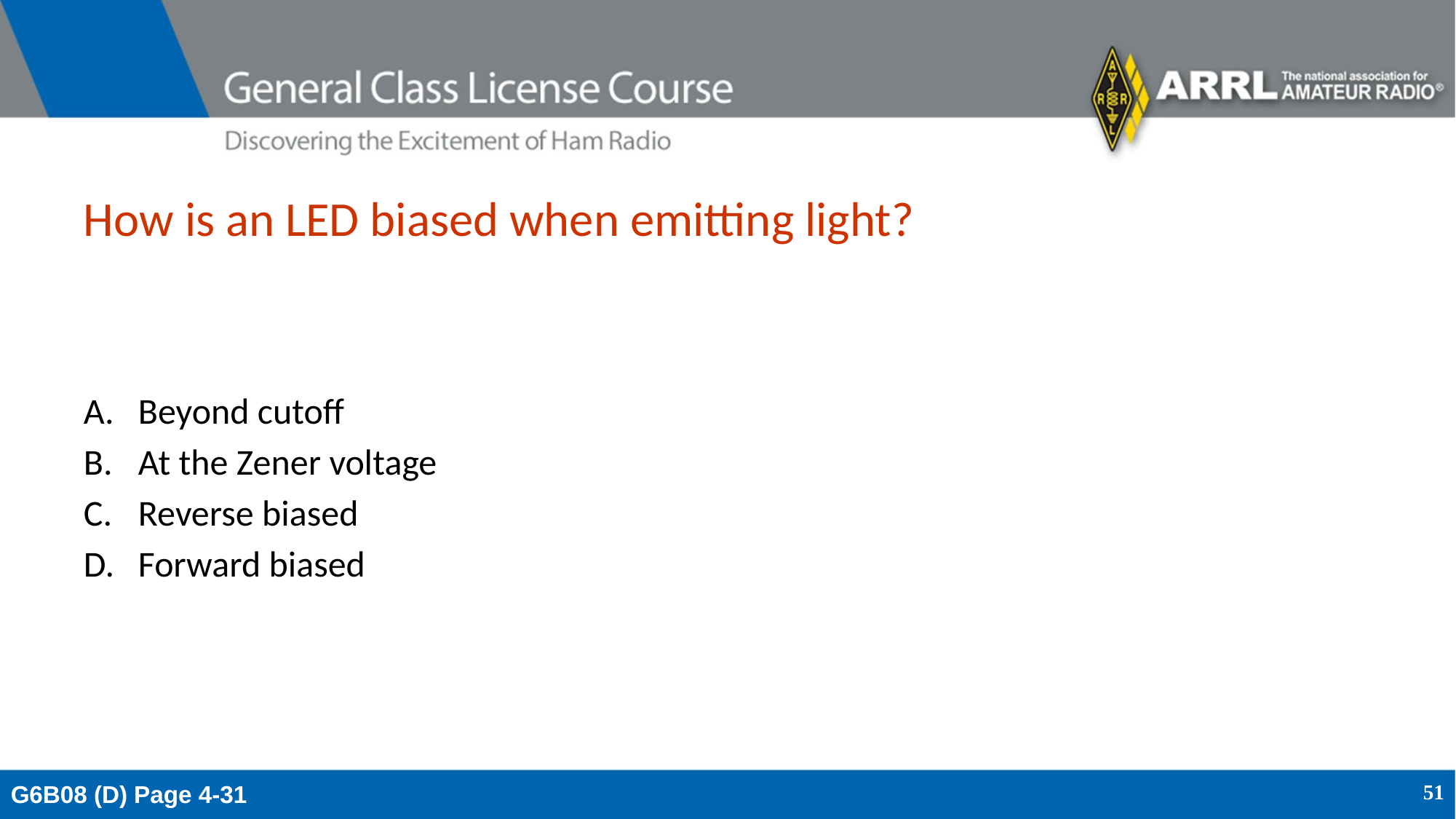

# How is an LED biased when emitting light?
Beyond cutoff
At the Zener voltage
Reverse biased
Forward biased
G6B08 (D) Page 4-31
51